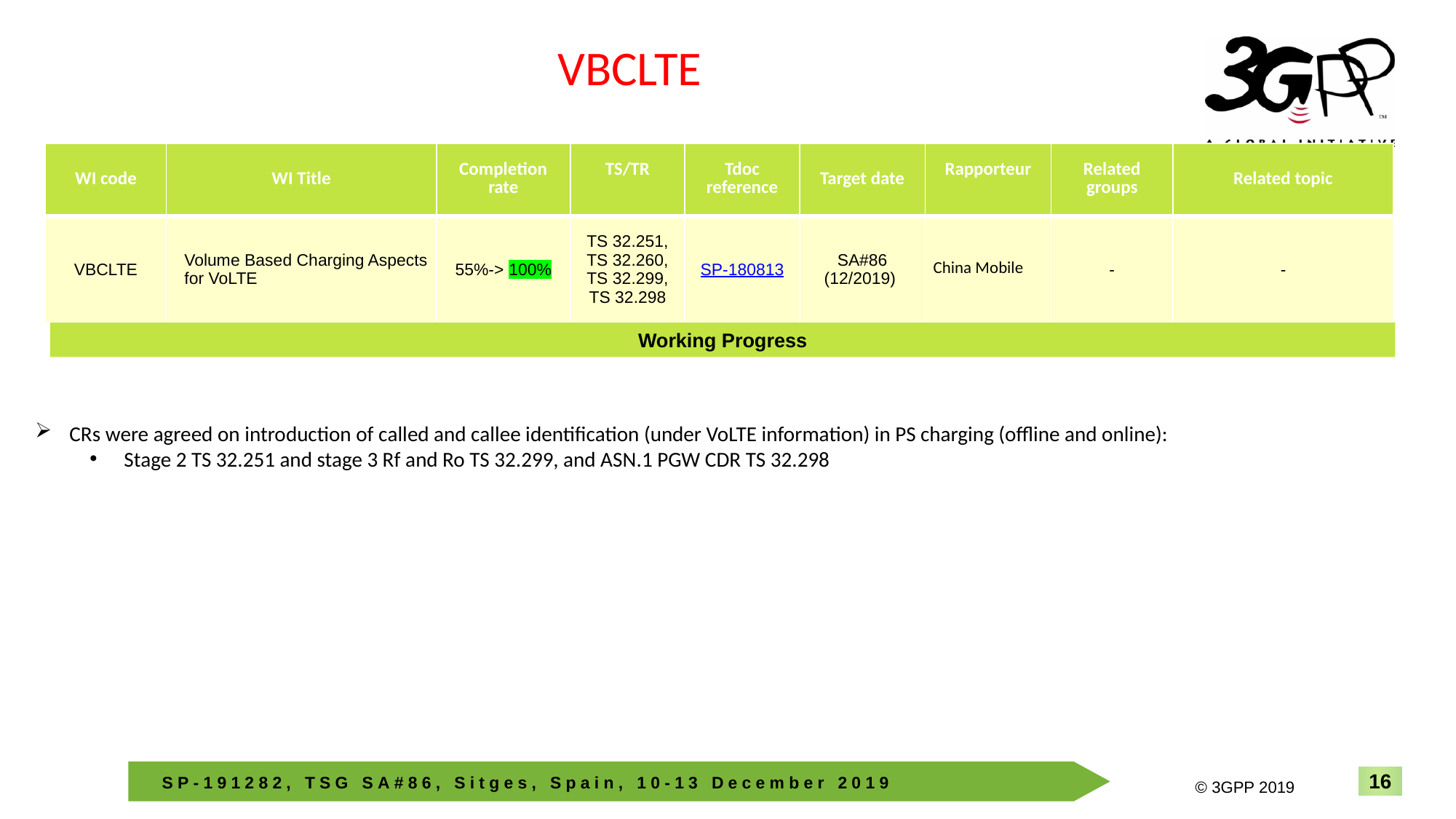

VBCLTE
| WI code | WI Title | Completion rate | TS/TR | Tdoc reference | Target date | Rapporteur | Related groups | Related topic |
| --- | --- | --- | --- | --- | --- | --- | --- | --- |
| VBCLTE | Volume Based Charging Aspects for VoLTE | 55%-> 100% | TS 32.251, TS 32.260, TS 32.299, TS 32.298 | SP-180813 | SA#86 (12/2019) | China Mobile | - | - |
Working Progress
CRs were agreed on introduction of called and callee identification (under VoLTE information) in PS charging (offline and online):
Stage 2 TS 32.251 and stage 3 Rf and Ro TS 32.299, and ASN.1 PGW CDR TS 32.298